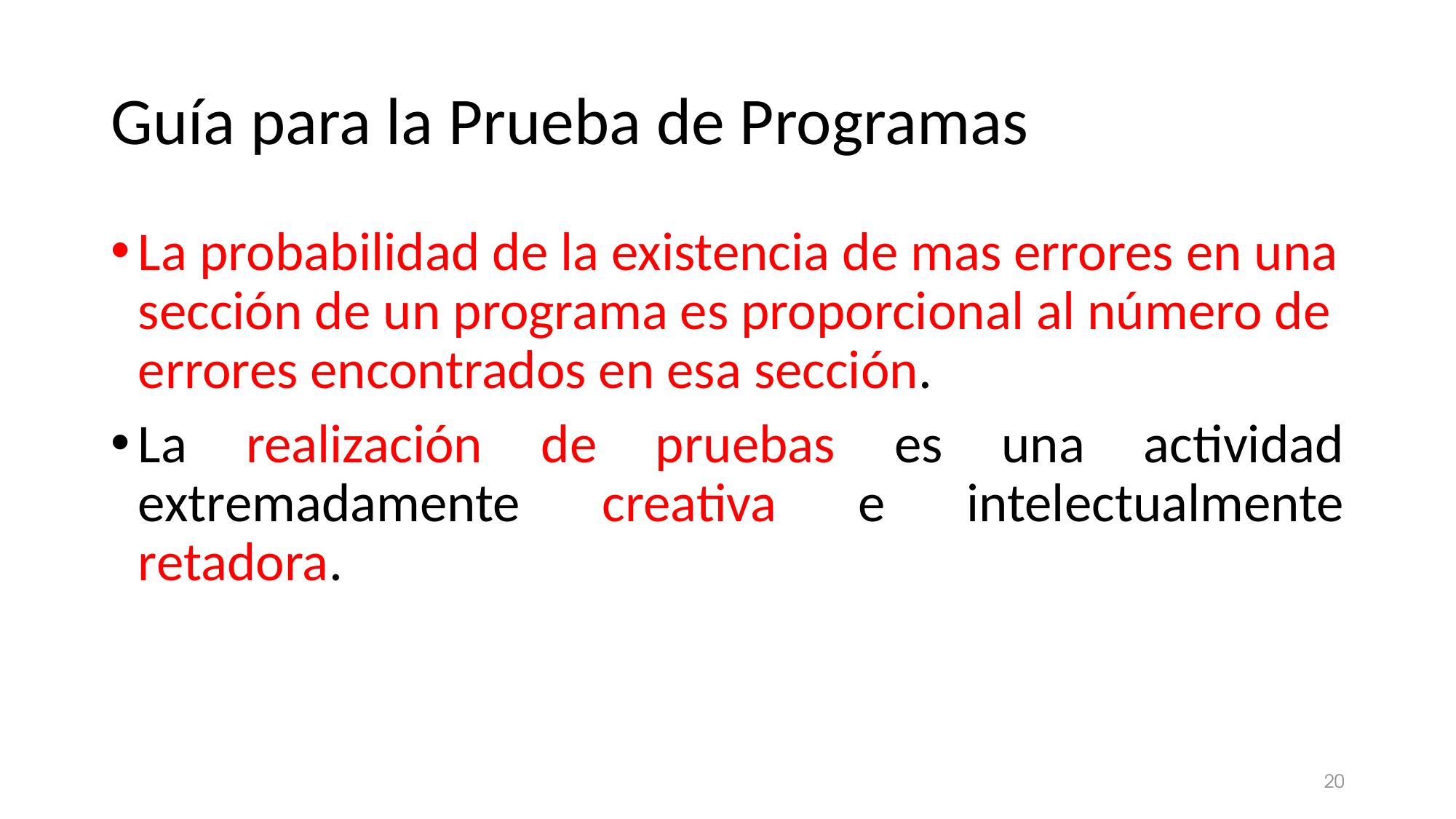

# Guía para la Prueba de Programas
La probabilidad de la existencia de mas errores en una sección de un programa es proporcional al número de errores encontrados en esa sección.
La realización de pruebas es una actividad extremadamente creativa e intelectualmente retadora.
20